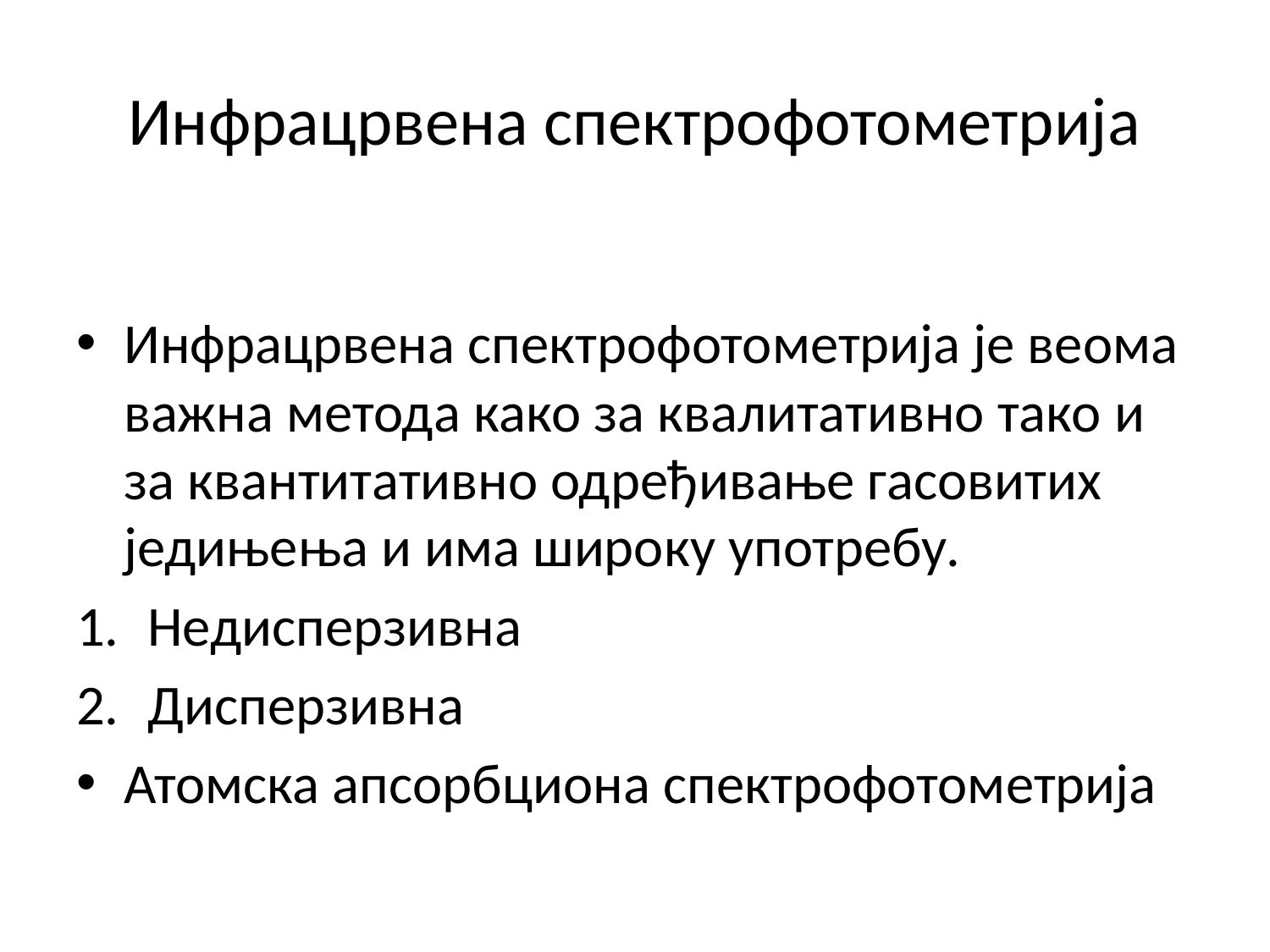

# Инфрацрвена спектрофотометрија

Инфрацрвена спектрофотометрија је веома важна метода како за квалитативно тако и за квантитативно одређивање гасовитих једињења и има широку употребу.
Недисперзивна
Дисперзивна
Атомска апсорбциона спектрофотометрија